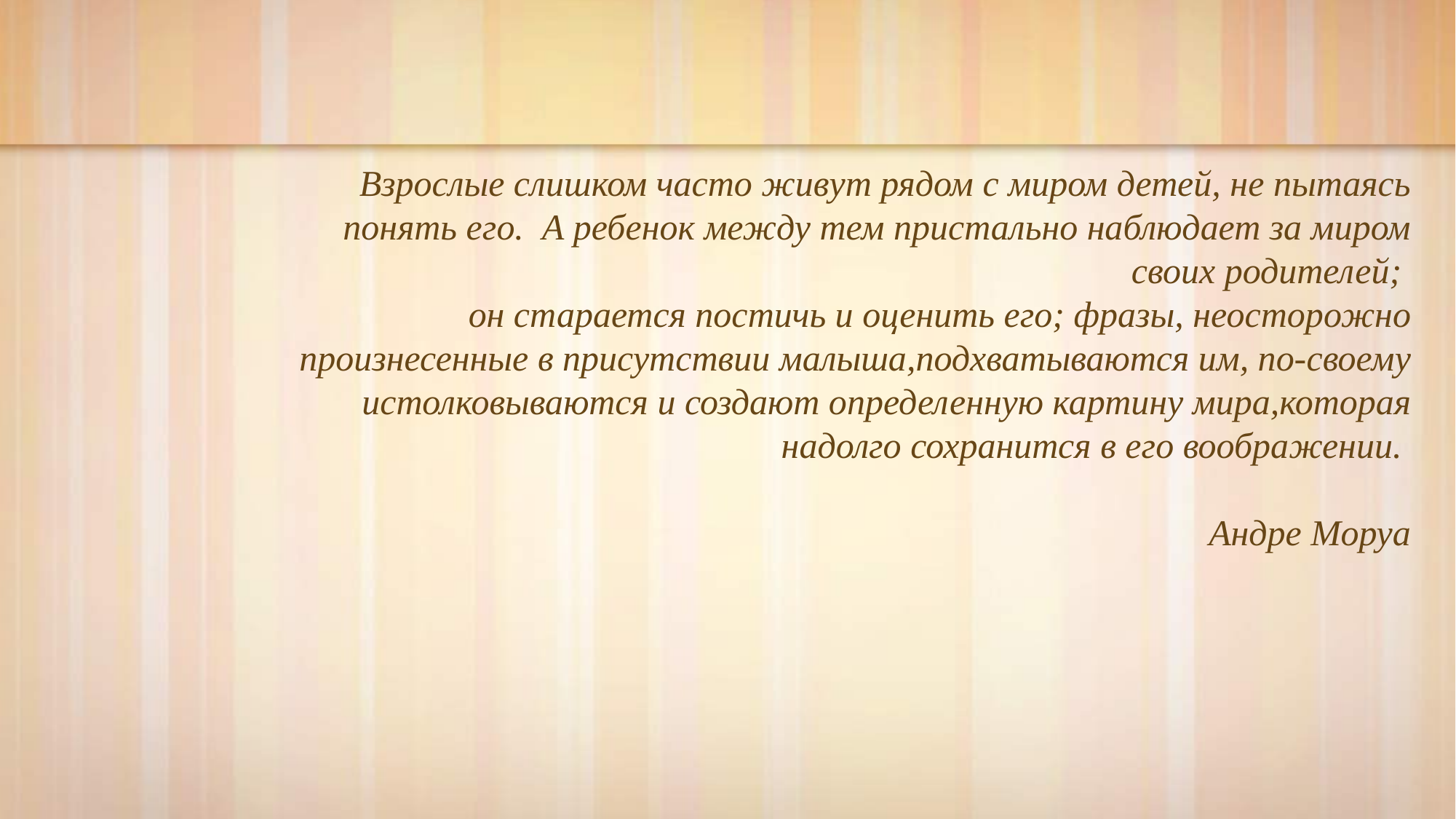

Взрослые слишком часто живут рядом с миром детей, не пытаясь понять его.  А ребенок между тем пристально наблюдает за миром своих родителей;
он старается постичь и оценить его; фразы, неосторожно произнесенные в присутствии малыша,подхватываются им, по-своему истолковываются и создают определенную картину мира,которая надолго сохранится в его воображении.

Андре Моруа